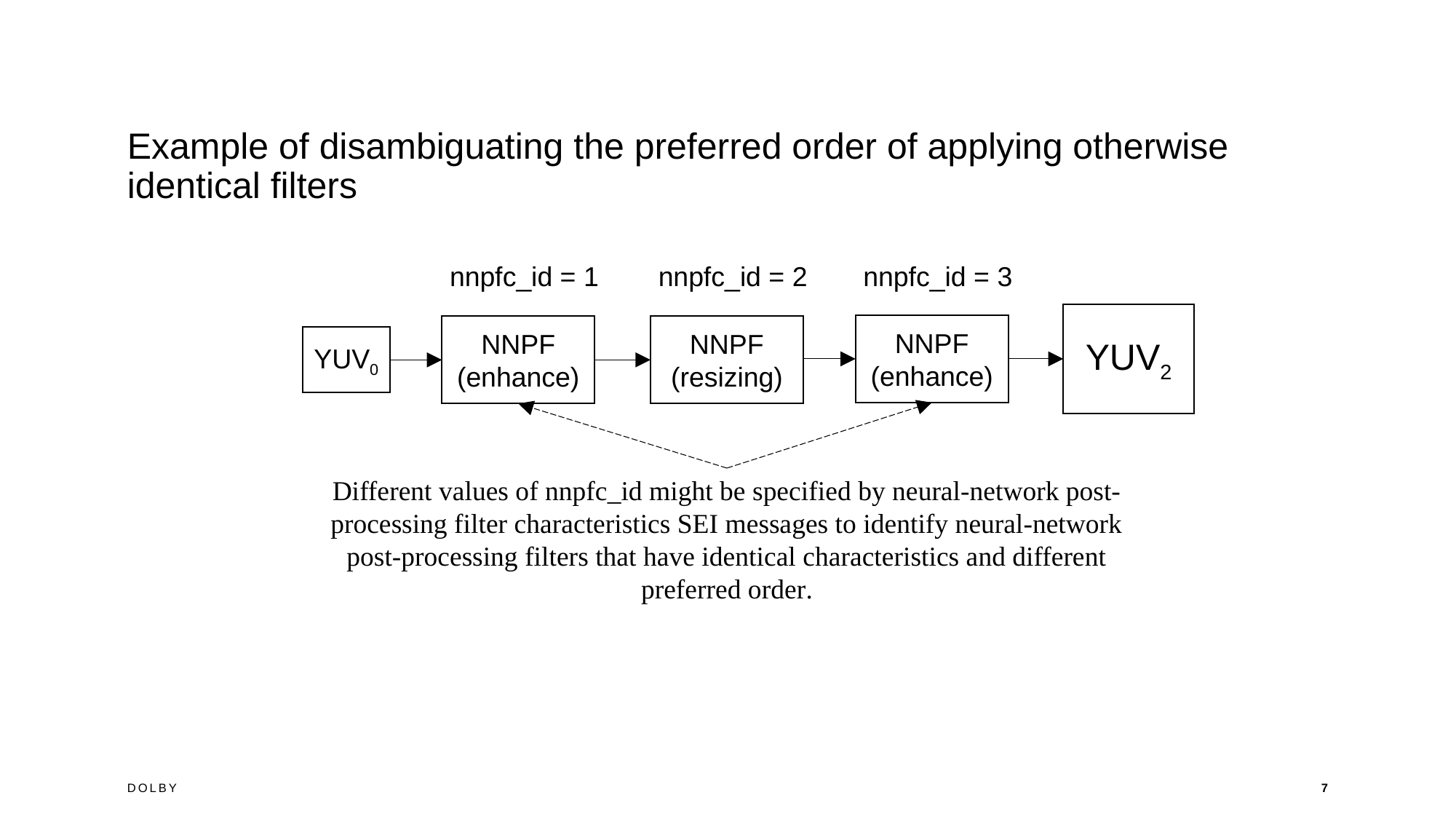

# Example of disambiguating the preferred order of applying otherwise identical filters
nnpfc_id = 1
nnpfc_id = 2
nnpfc_id = 3
YUV2
NNPF
(enhance)
NNPF
(enhance)
NNPF
(resizing)
YUV0
Different values of nnpfc_id might be specified by neural-network post-processing filter characteristics SEI messages to identify neural-network post-processing filters that have identical characteristics and different preferred order.
DOLBY
7